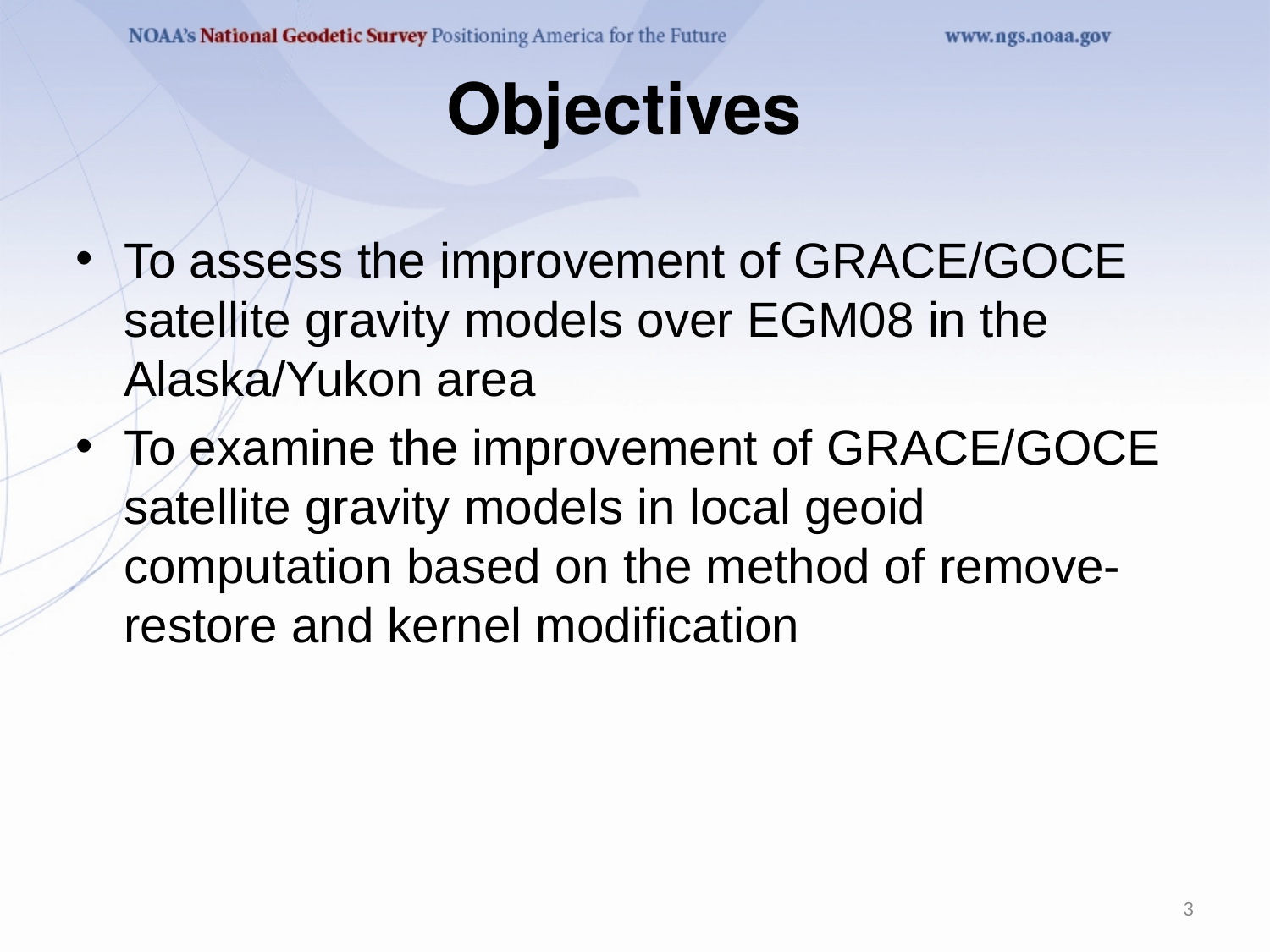

# Objectives
To assess the improvement of GRACE/GOCE    satellite gravity models over EGM08 in the Alaska/Yukon area
To examine the improvement of GRACE/GOCE satellite gravity models in local geoid computation based on the method of remove-restore and kernel modification

3